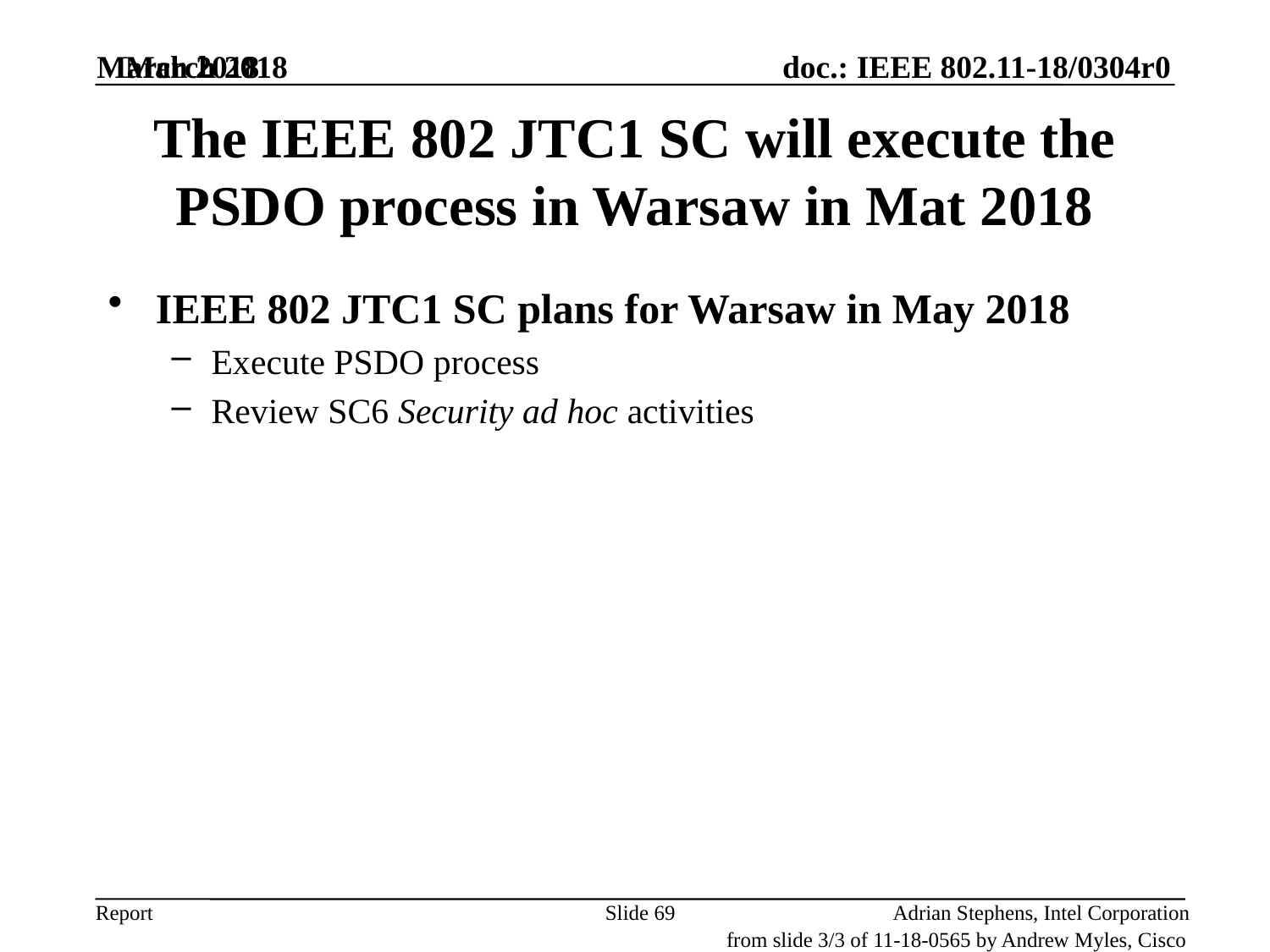

March 2018
March 2018
# The IEEE 802 JTC1 SC will execute the PSDO process in Warsaw in Mat 2018
IEEE 802 JTC1 SC plans for Warsaw in May 2018
Execute PSDO process
Review SC6 Security ad hoc activities
Slide 69
Adrian Stephens, Intel Corporation
from slide 3/3 of 11-18-0565 by Andrew Myles, Cisco